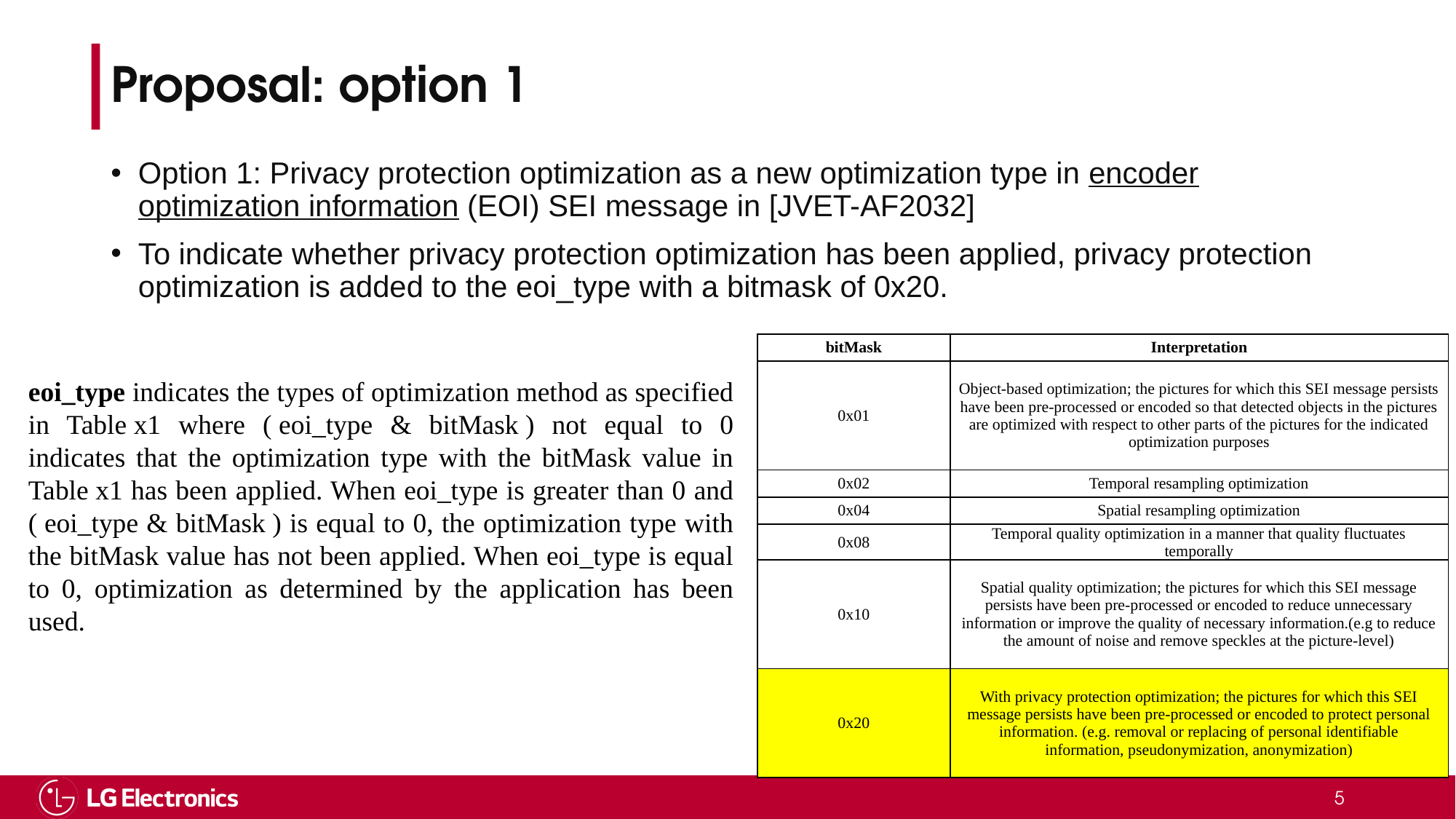

# Proposal: option 1
Option 1: Privacy protection optimization as a new optimization type in encoder optimization information (EOI) SEI message in [JVET-AF2032]
To indicate whether privacy protection optimization has been applied, privacy protection optimization is added to the eoi_type with a bitmask of 0x20.
| bitMask | Interpretation |
| --- | --- |
| 0x01 | Object-based optimization; the pictures for which this SEI message persists have been pre-processed or encoded so that detected objects in the pictures are optimized with respect to other parts of the pictures for the indicated optimization purposes |
| 0x02 | Temporal resampling optimization |
| 0x04 | Spatial resampling optimization |
| 0x08 | Temporal quality optimization in a manner that quality fluctuates temporally |
| 0x10 | Spatial quality optimization; the pictures for which this SEI message persists have been pre-processed or encoded to reduce unnecessary information or improve the quality of necessary information.(e.g to reduce the amount of noise and remove speckles at the picture-level) |
| 0x20 | With privacy protection optimization; the pictures for which this SEI message persists have been pre-processed or encoded to protect personal information. (e.g. removal or replacing of personal identifiable information, pseudonymization, anonymization) |
eoi_type indicates the types of optimization method as specified in Table x1 where ( eoi_type & bitMask ) not equal to 0 indicates that the optimization type with the bitMask value in Table x1 has been applied. When eoi_type is greater than 0 and ( eoi_type & bitMask ) is equal to 0, the optimization type with the bitMask value has not been applied. When eoi_type is equal to 0, optimization as determined by the application has been used.
5